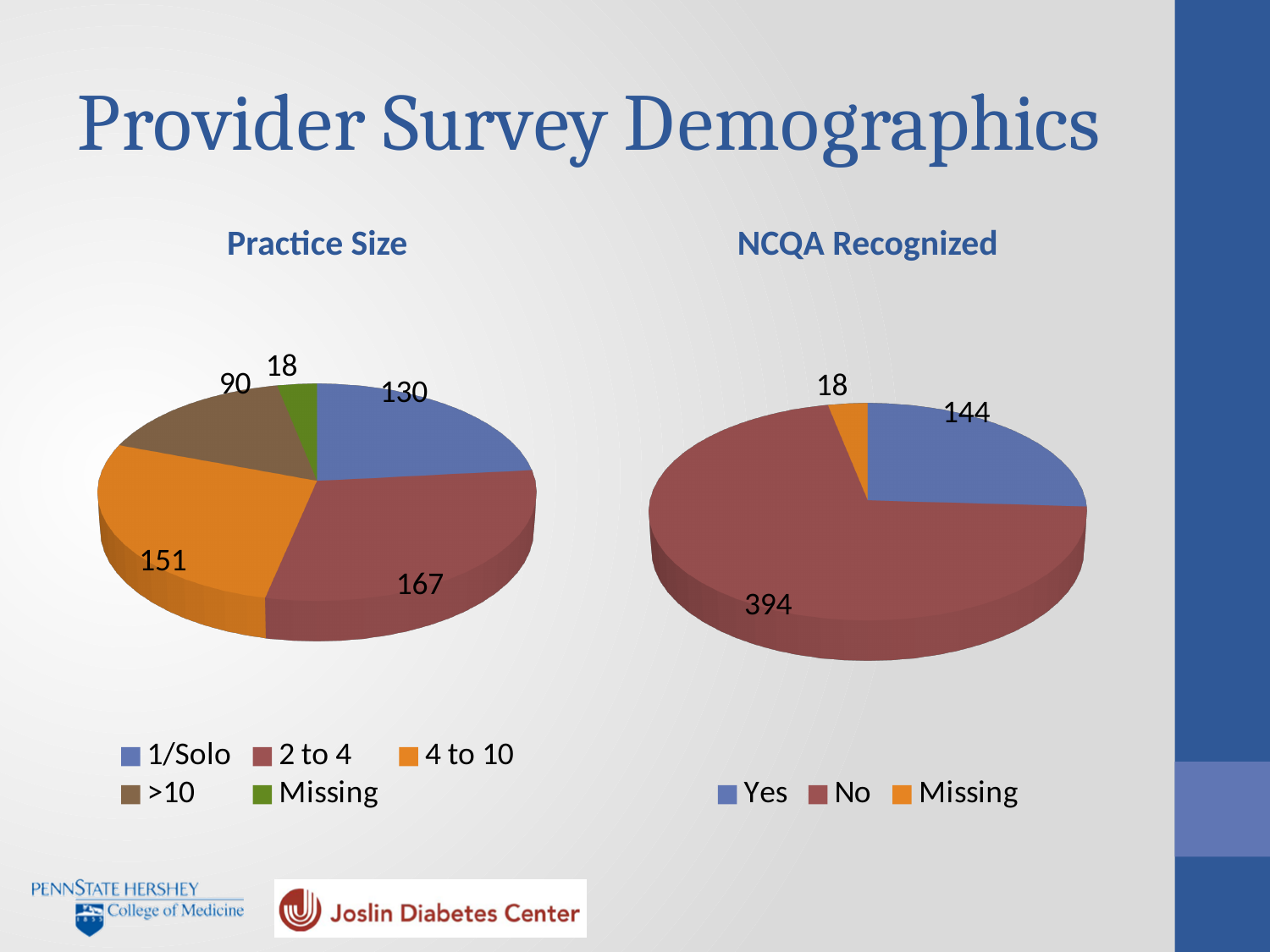

# Provider Survey Demographics
Practice Size
NCQA Recognized

[unsupported chart]

[unsupported chart]